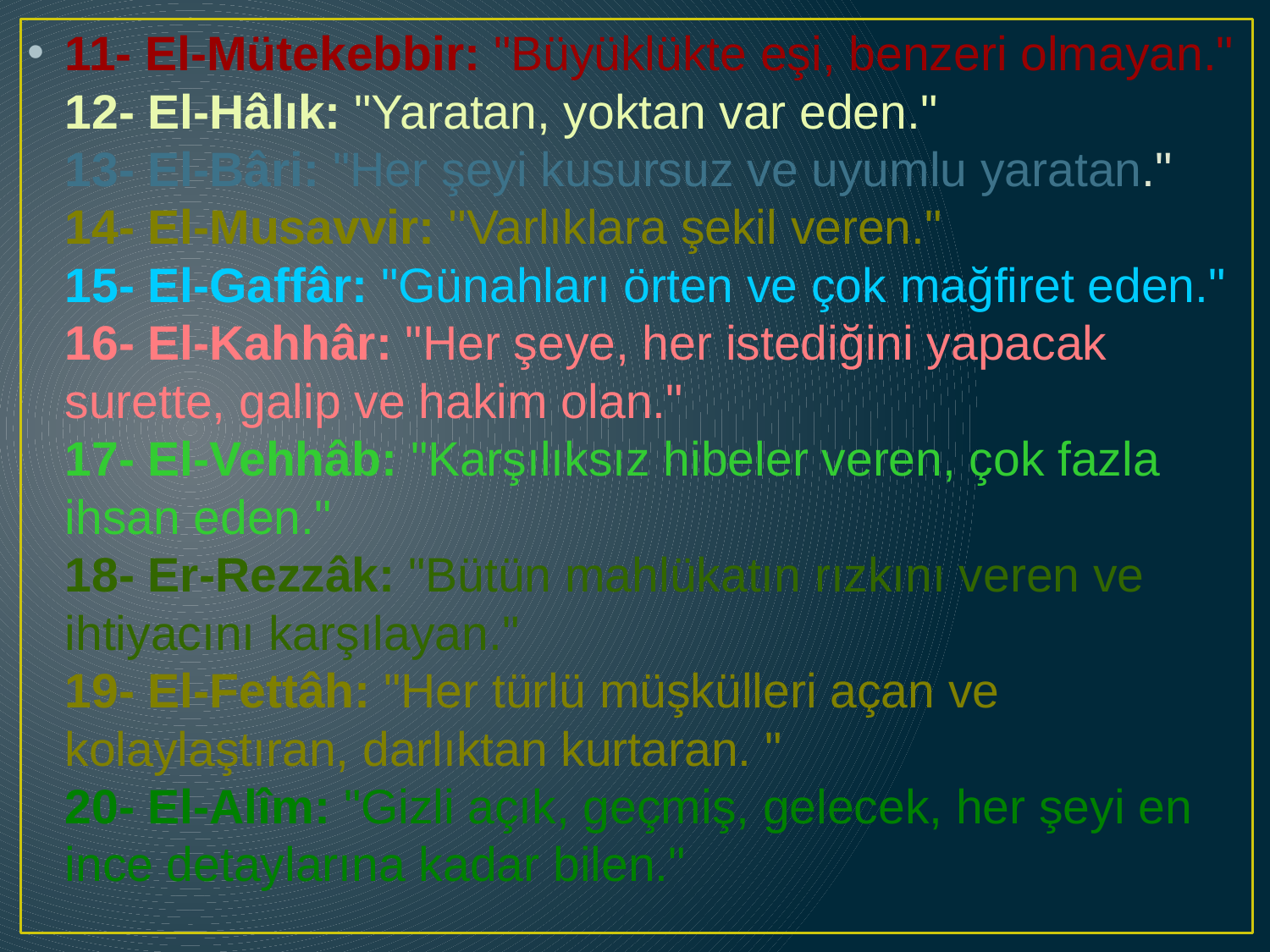

11- El-Mütekebbir: "Büyüklükte eşi, benzeri olmayan."
12- El-Hâlık: "Yaratan, yoktan var eden."
13- El-Bâri: "Her şeyi kusursuz ve uyumlu yaratan."
14- El-Musavvir: ''Varlıklara şekil veren."
15- El-Gaffâr: "Günahları örten ve çok mağfiret eden."
16- El-Kahhâr: "Her şeye, her istediğini yapacak surette, galip ve hakim olan."  
17- El-Vehhâb: "Karşılıksız hibeler veren, çok fazla ihsan eden."   
18- Er-Rezzâk: "Bütün mahlükatın rızkını veren ve ihtiyacını karşılayan."  
19- El-Fettâh: "Her türlü müşkülleri açan ve kolaylaştıran, darlıktan kurtaran. "
20- El-Alîm: "Gizli açık, geçmiş, gelecek, her şeyi en ince detaylarına kadar bilen."